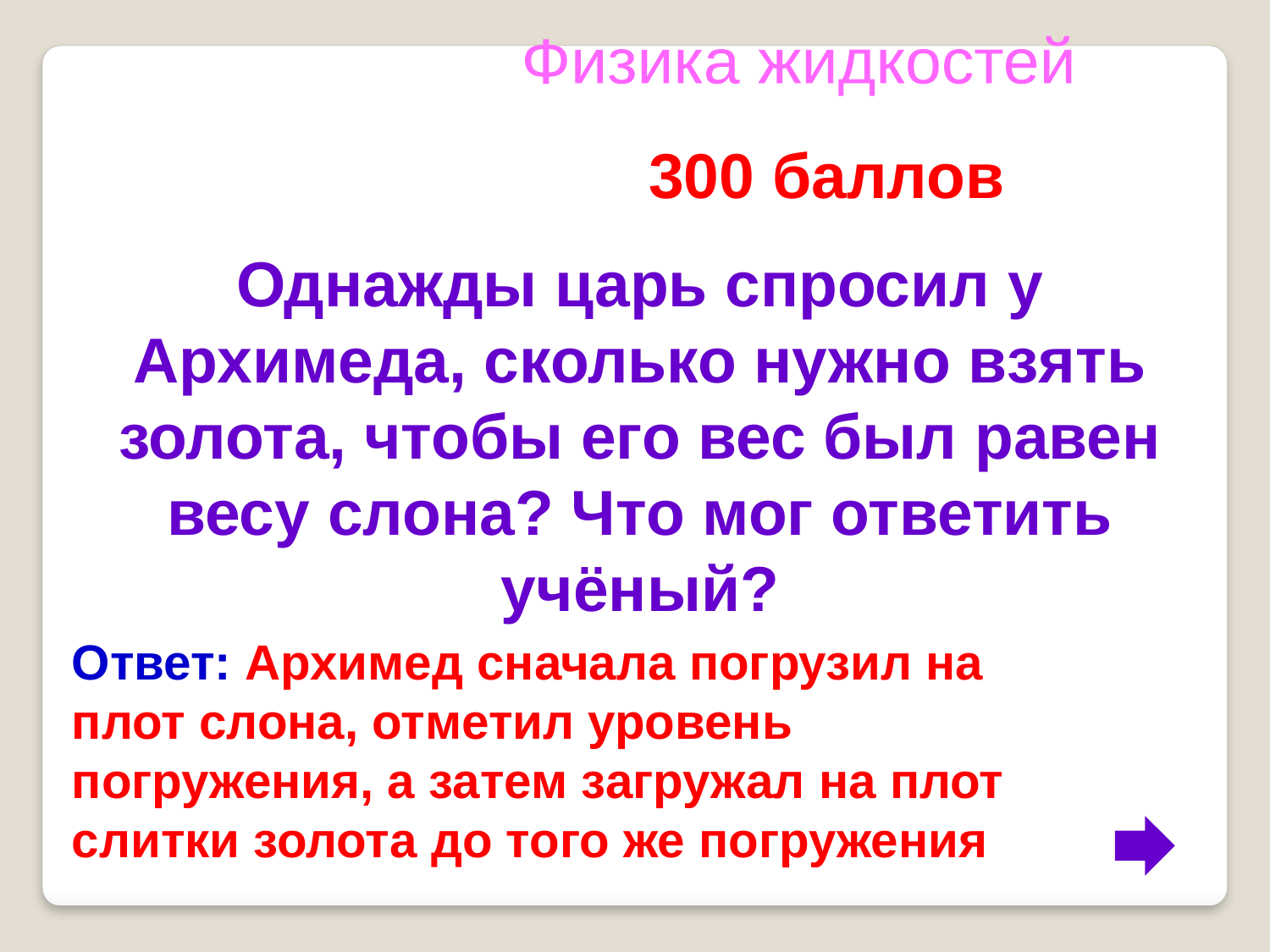

Физика жидкостей
                                          300 баллов
Однажды царь спросил у Архимеда, сколько нужно взять золота, чтобы его вес был равен весу слона? Что мог ответить учёный?
Ответ: Архимед сначала погрузил на плот слона, отметил уровень погружения, а затем загружал на плот слитки золота до того же погружения